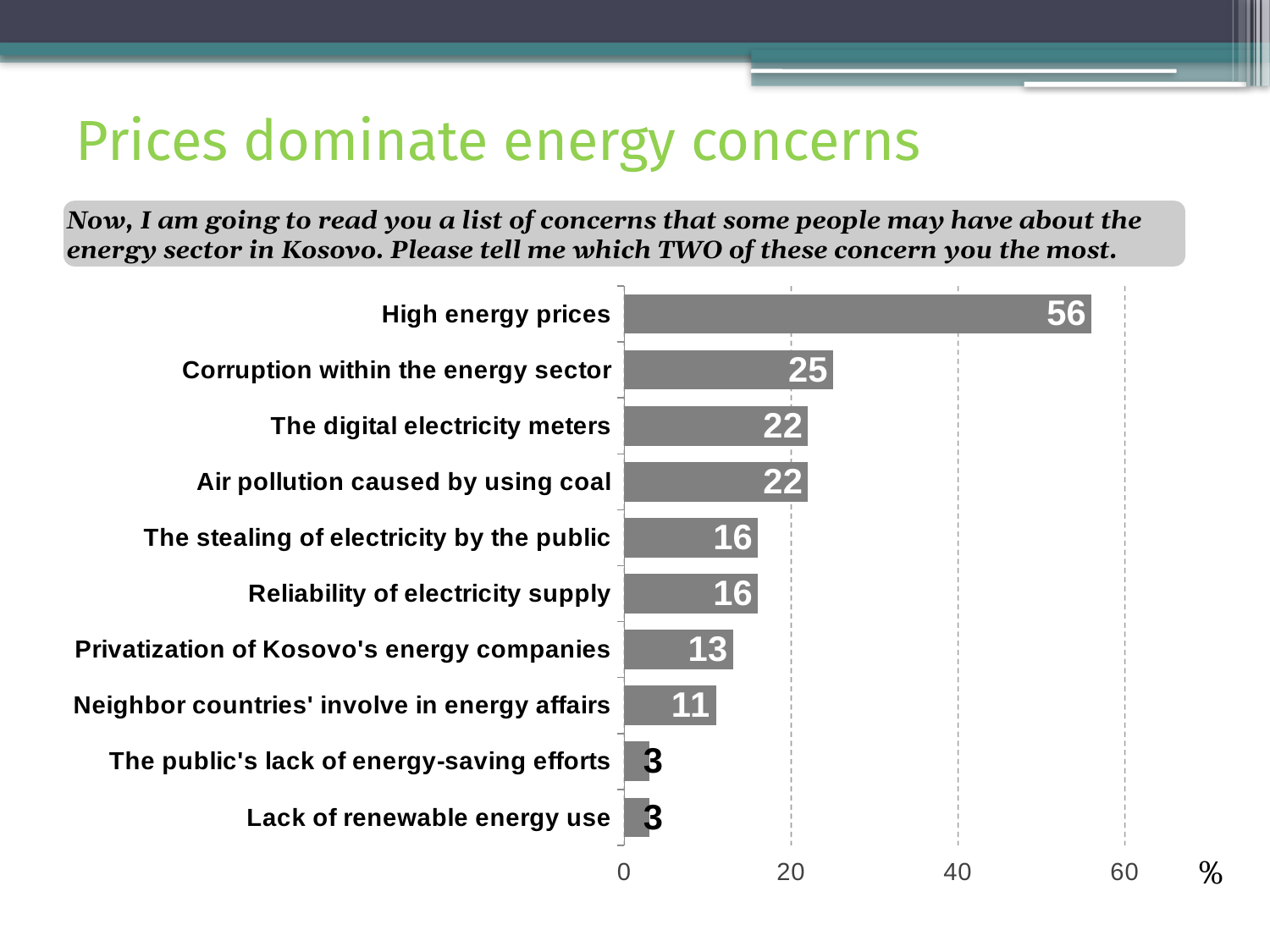

Prices dominate energy concerns
Now, I am going to read you a list of concerns that some people may have about the energy sector in Kosovo. Please tell me which TWO of these concern you the most.

### Chart

| Category |  |
|---|---|
| Lack of renewable energy use | 3.0 |
| The public's lack of energy-saving efforts | 3.0 |
| Neighbor countries' involve in energy affairs | 11.0 |
| Privatization of Kosovo's energy companies | 13.0 |
| Reliability of electricity supply | 16.0 |
| The stealing of electricity by the public | 16.0 |
| Air pollution caused by using coal | 22.0 |
| The digital electricity meters | 22.0 |
|  Corruption within the energy sector | 25.0 |
| High energy prices | 56.0 |
%